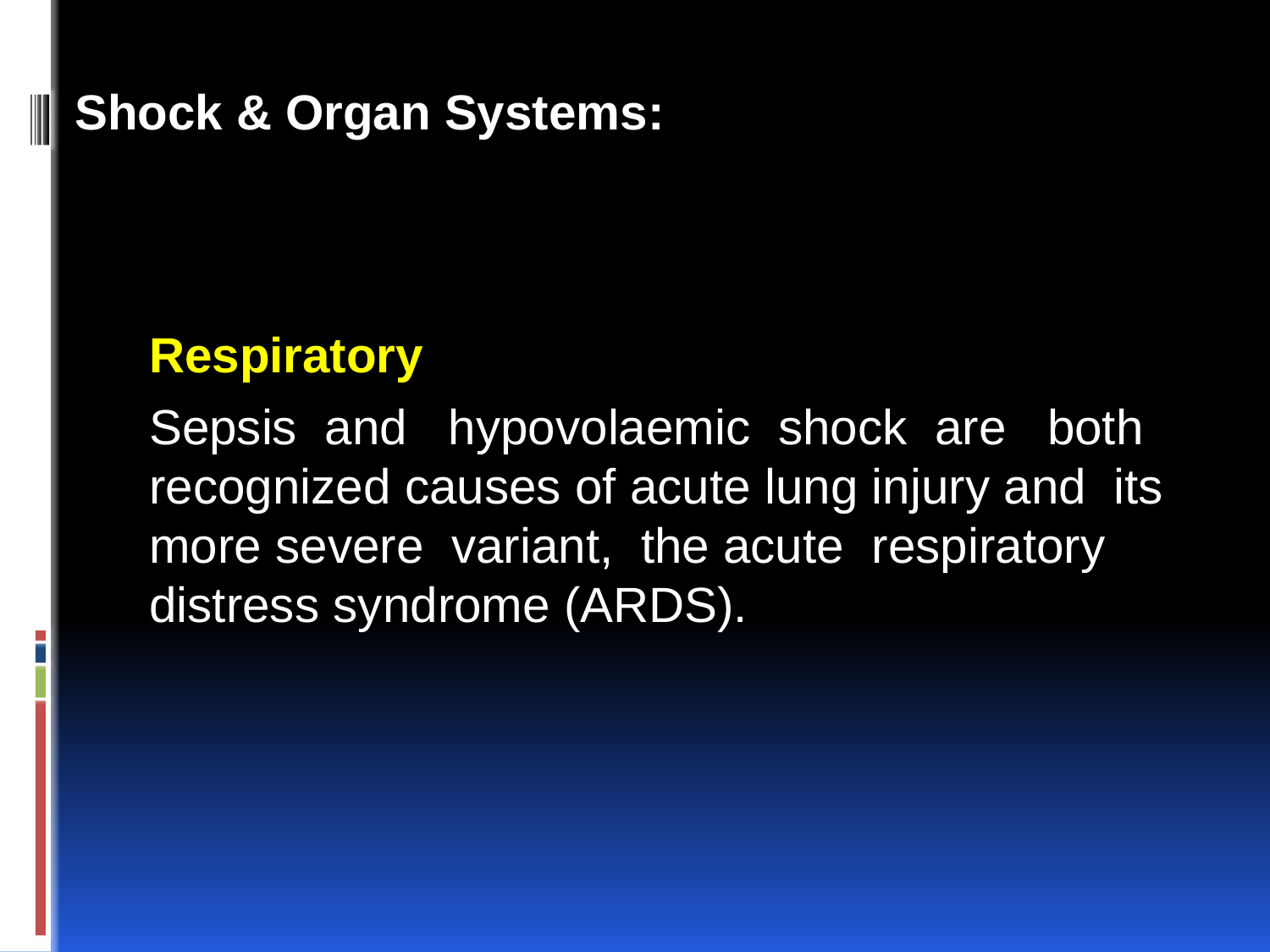

Shock & Organ Systems:
Respiratory
Sepsis  and   hypovolaemic  shock  are   both  recognized causes of acute lung injury and  its more severe  variant,  the acute  respiratory distress syndrome (ARDS).